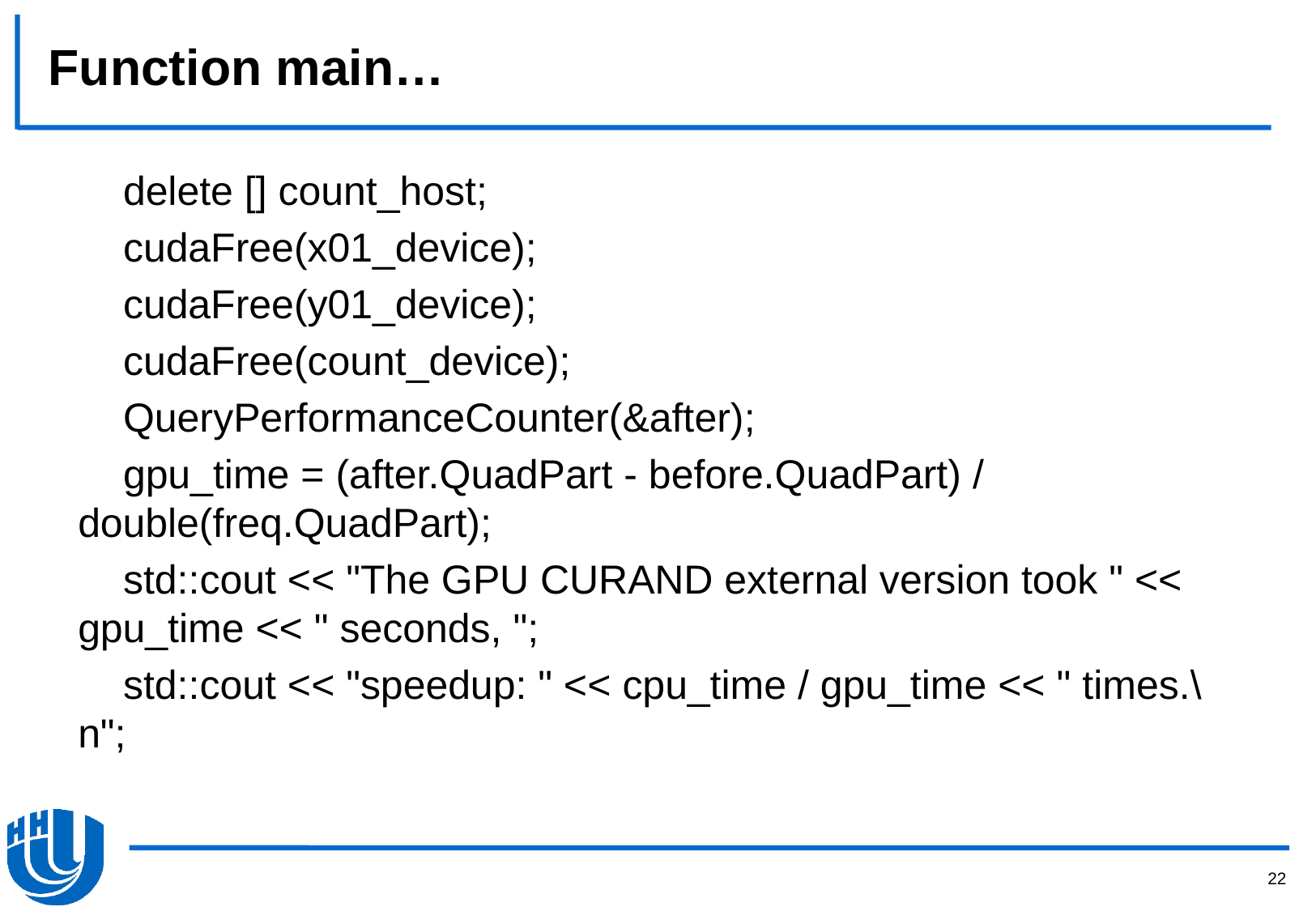

# Function main…
    delete [] count_host;
    cudaFree(x01_device);
    cudaFree(y01_device);
    cudaFree(count_device);
    QueryPerformanceCounter(&after);
    gpu_time = (after.QuadPart - before.QuadPart) / double(freq.QuadPart);
    std::cout << "The GPU CURAND external version took " << gpu_time << " seconds, ";
    std::cout << "speedup: " << cpu_time / gpu_time << " times.\n";
22